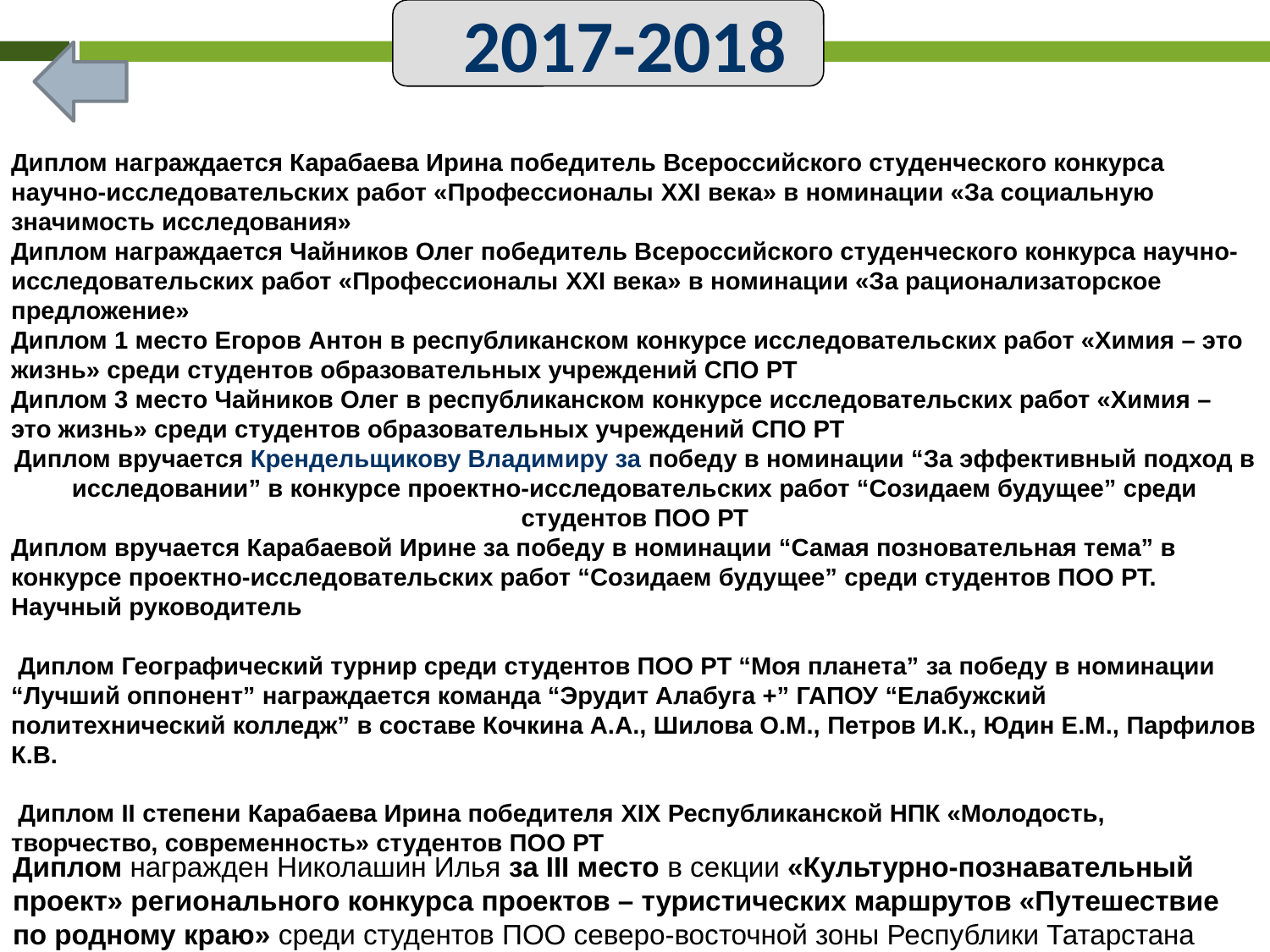

2017-2018

Диплом награждается Карабаева Ирина победитель Всероссийского студенческого конкурса научно-исследовательских работ «Профессионалы XXI века» в номинации «За социальную значимость исследования»
Диплом награждается Чайников Олег победитель Всероссийского студенческого конкурса научно-исследовательских работ «Профессионалы XXI века» в номинации «За рационализаторское предложение»
Диплом 1 место Егоров Антон в республиканском конкурсе исследовательских работ «Химия – это жизнь» среди студентов образовательных учреждений СПО РТ
Диплом 3 место Чайников Олег в республиканском конкурсе исследовательских работ «Химия – это жизнь» среди студентов образовательных учреждений СПО РТ
Диплом вручается Крендельщикову Владимиру за победу в номинации “За эффективный подход в исследовании” в конкурсе проектно-исследовательских работ “Созидаем будущее” среди студентов ПОО РТ
Диплом вручается Карабаевой Ирине за победу в номинации “Самая позновательная тема” в конкурсе проектно-исследовательских работ “Созидаем будущее” среди студентов ПОО РТ. Научный руководитель

 Диплом Географический турнир среди студентов ПОО РТ “Моя планета” за победу в номинации “Лучший оппонент” награждается команда “Эрудит Алабуга +” ГАПОУ “Елабужский политехнический колледж” в составе Кочкина А.А., Шилова О.М., Петров И.К., Юдин Е.М., Парфилов К.В.

 Диплом II степени Карабаева Ирина победителя XIX Республиканской НПК «Молодость, творчество, современность» студентов ПОО РТ

Диплом награжден Николашин Илья за III место в секции «Культурно-познавательный проект» регионального конкурса проектов – туристических маршрутов «Путешествие по родному краю» среди студентов ПОО северо-восточной зоны Республики Татарстана